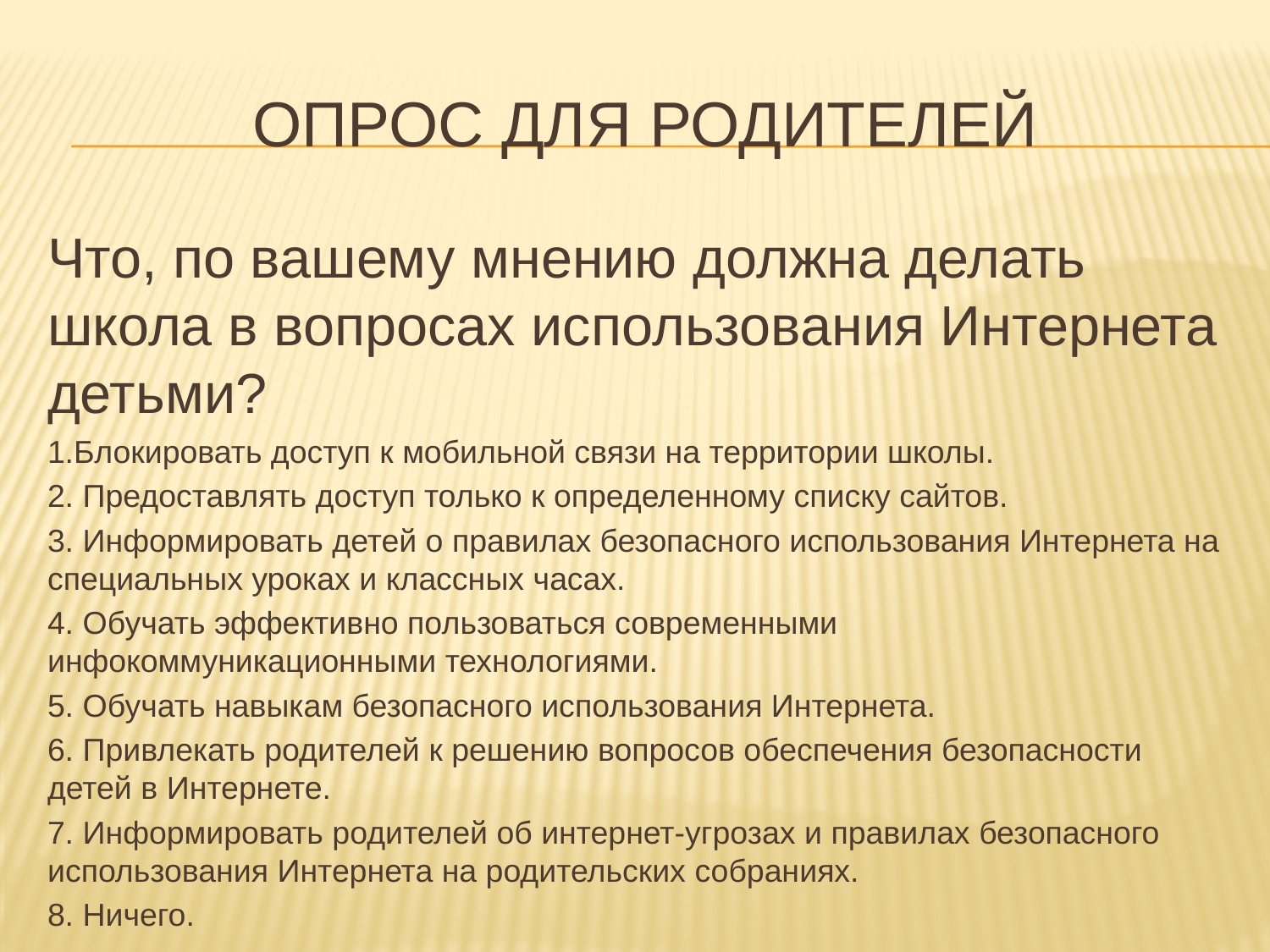

# Опрос для родителей
Что, по вашему мнению должна делать школа в вопросах использования Интернета детьми?
1.Блокировать доступ к мобильной связи на территории школы.
2. Предоставлять доступ только к определенному списку сайтов.
3. Информировать детей о правилах безопасного использования Интернета на специальных уроках и классных часах.
4. Обучать эффективно пользоваться современными инфокоммуникационными технологиями.
5. Обучать навыкам безопасного использования Интернета.
6. Привлекать родителей к решению вопросов обеспечения безопасности детей в Интернете.
7. Информировать родителей об интернет-угрозах и правилах безопасного использования Интернета на родительских собраниях.
8. Ничего.